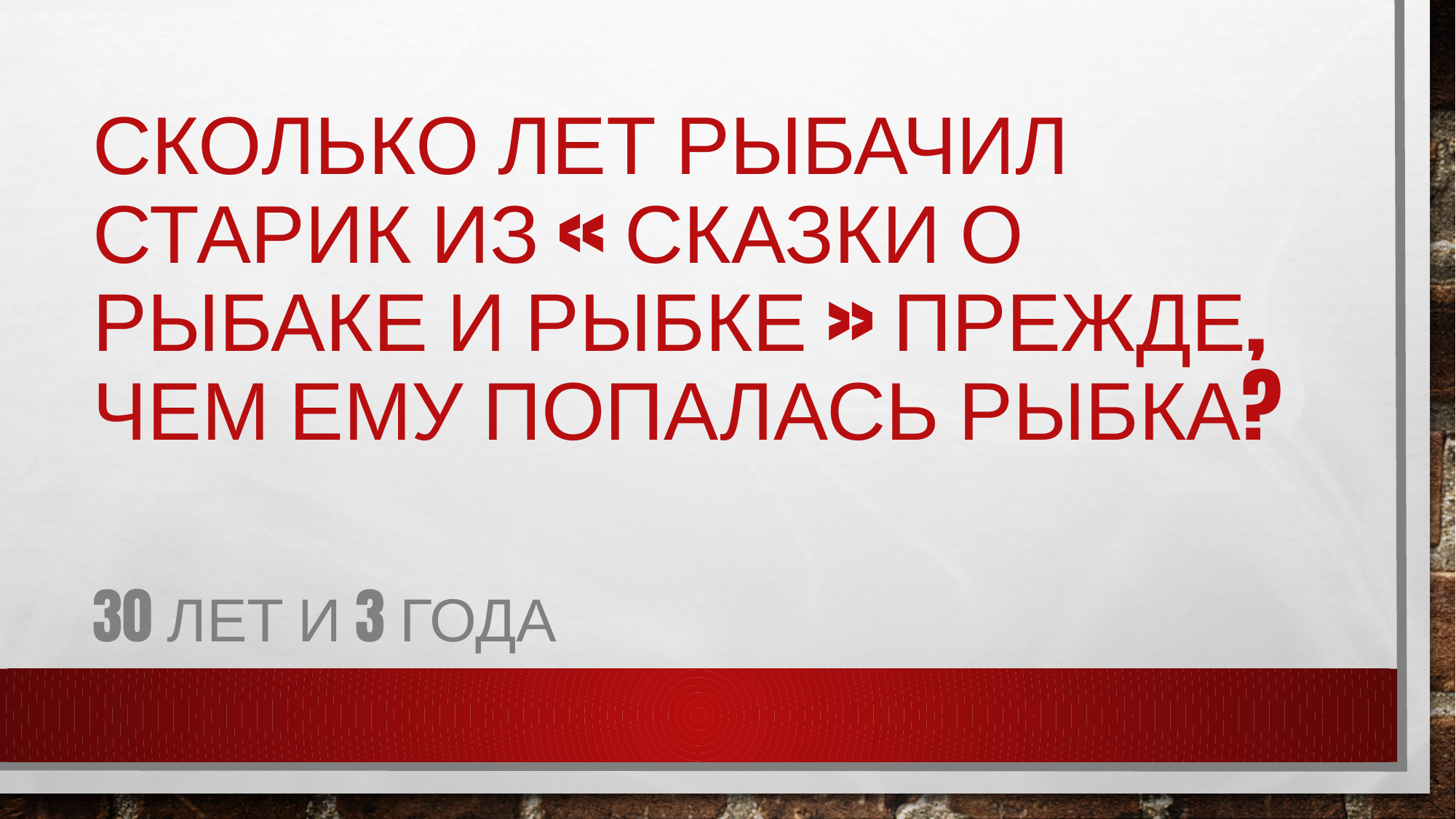

# Сколько лет рыбачил старик из « Сказки о рыбаке и рыбке » прежде, чем ему попалась рыбка?
30 лет и 3 года